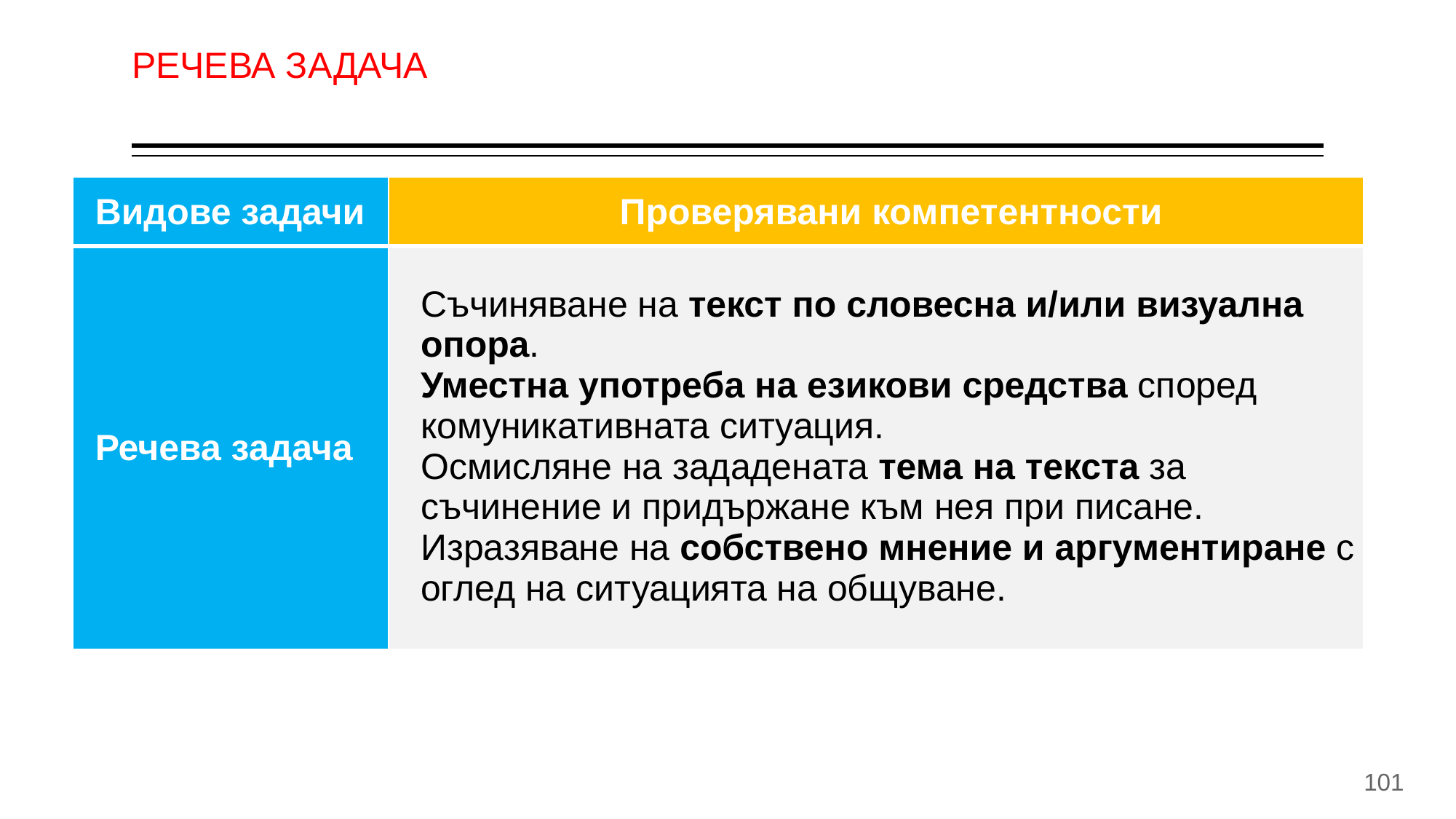

# РЕЧЕВА ЗАДАЧА
| Видове задачи | Проверявани компетентности |
| --- | --- |
| Речева задача | Съчиняване на текст по словесна и/или визуална опора. Уместна употреба на езикови средства според комуникативната ситуация. Осмисляне на зададената тема на текста за съчинение и придържане към нея при писане. Изразяване на собствено мнение и аргументиране с оглед на ситуацията на общуване. |
101